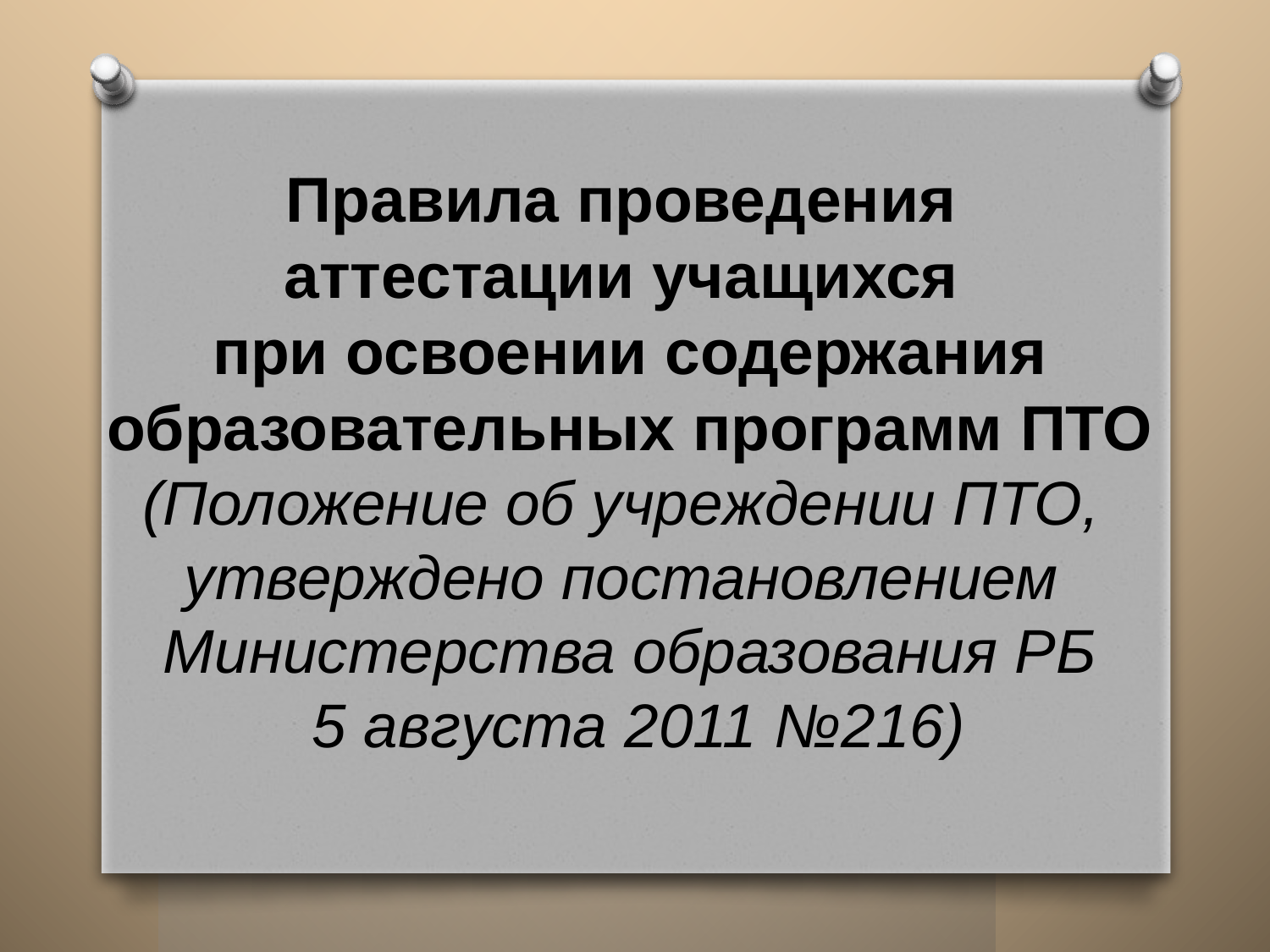

Правила проведения
аттестации учащихся
при освоении содержания образовательных программ ПТО (Положение об учреждении ПТО,
утверждено постановлением
Министерства образования РБ
 5 августа 2011 №216)